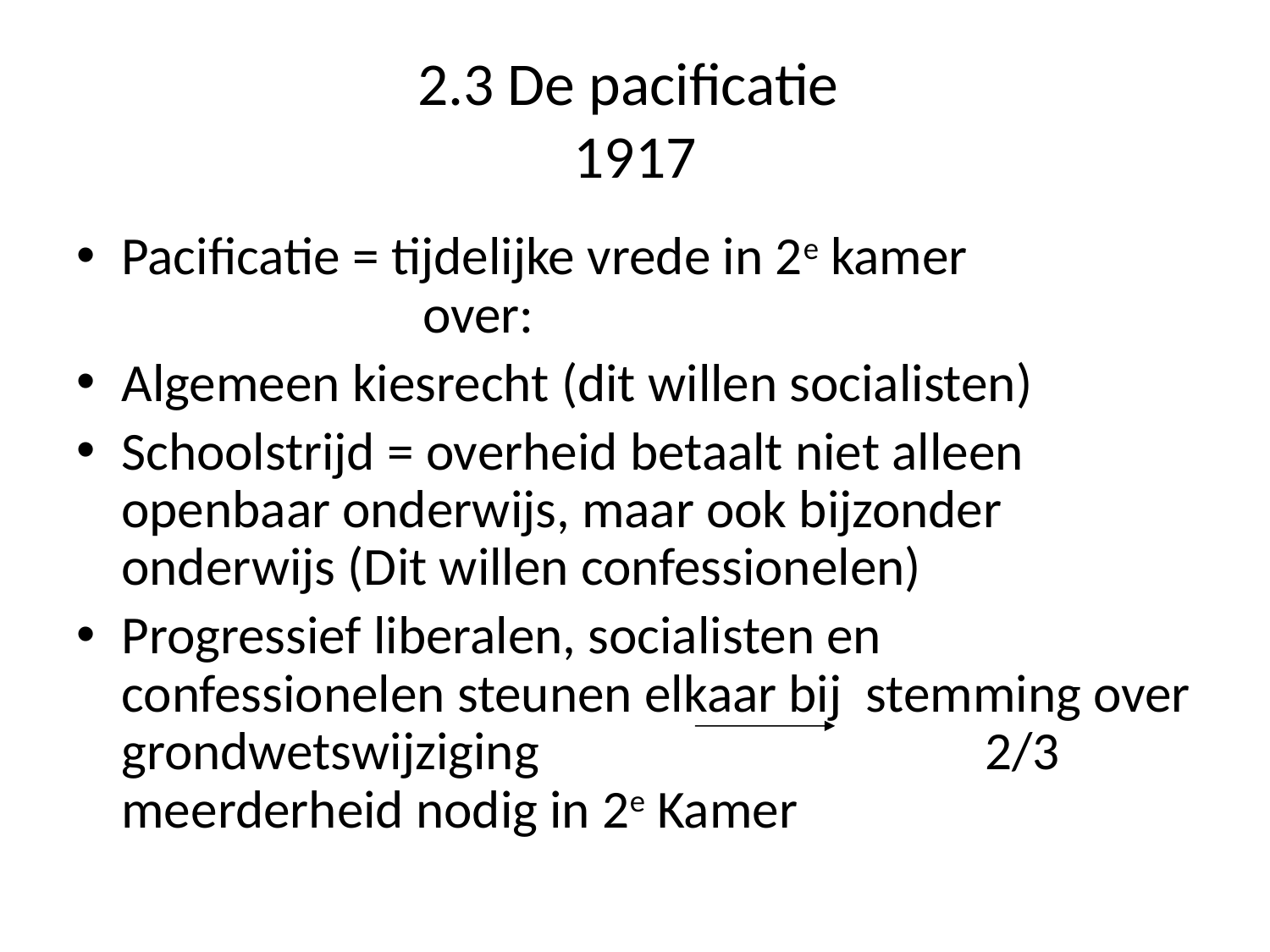

# 2.3 De pacificatie 1917
Pacificatie = tijdelijke vrede in 2e kamer                       	               over:
Algemeen kiesrecht (dit willen socialisten)
Schoolstrijd = overheid betaalt niet alleen openbaar onderwijs, maar ook bijzonder onderwijs (Dit willen confessionelen)
Progressief liberalen, socialisten en confessionelen steunen elkaar bij  stemming over grondwetswijziging                                     2/3 meerderheid nodig in 2e Kamer